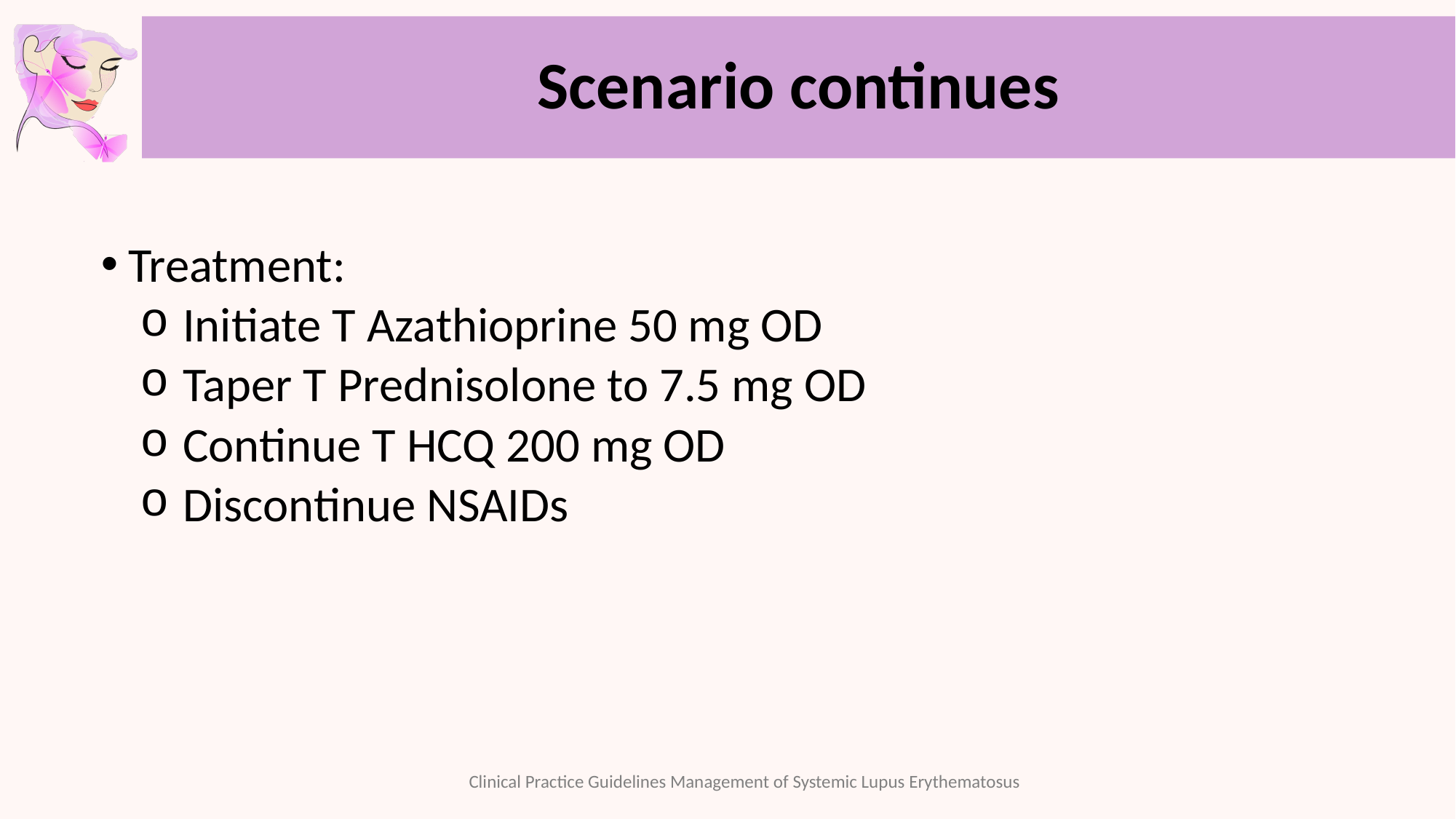

# Scenario continues
Treatment:
Initiate T Azathioprine 50 mg OD
Taper T Prednisolone to 7.5 mg OD
Continue T HCQ 200 mg OD
Discontinue NSAIDs